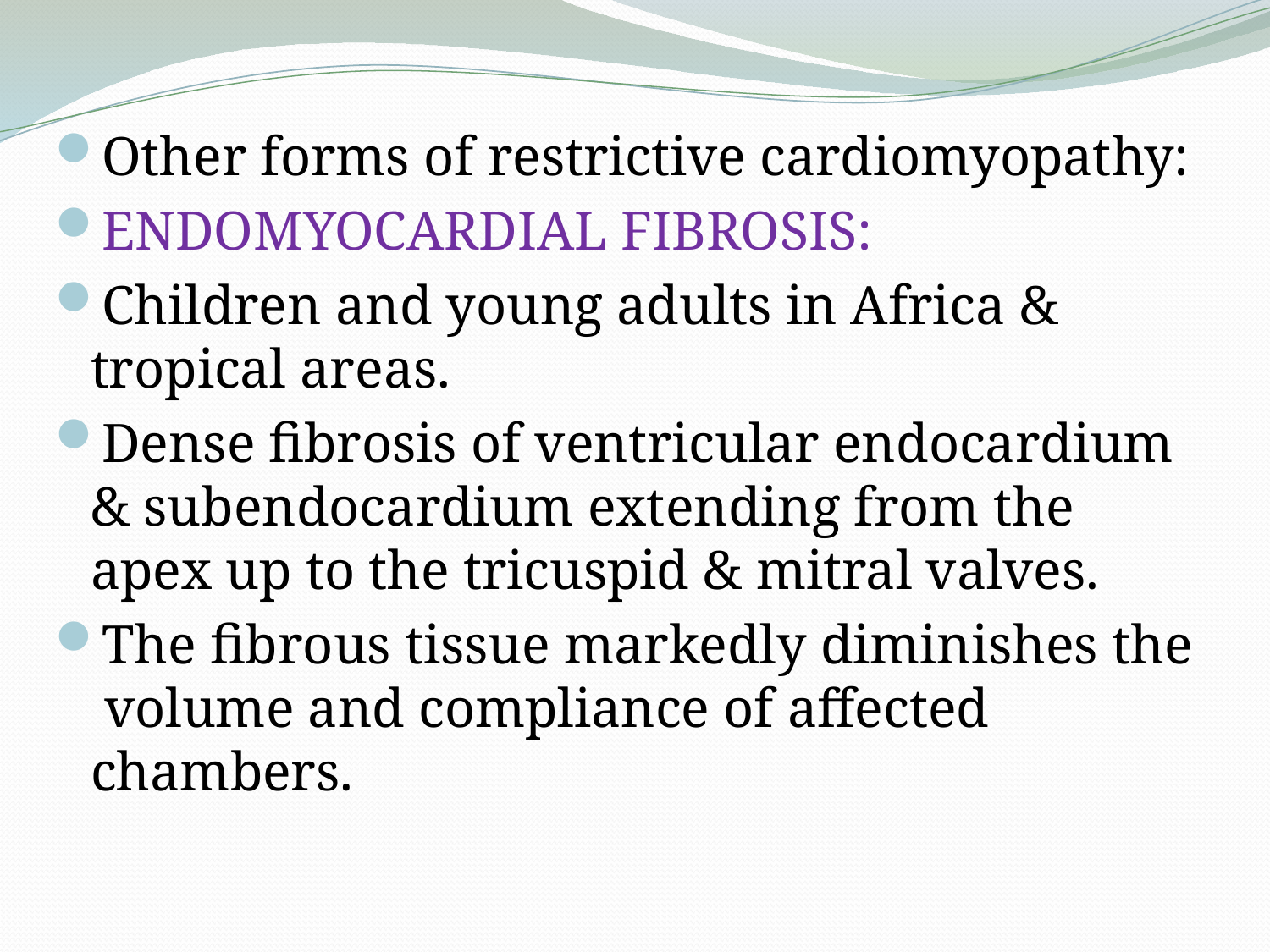

Other forms of restrictive cardiomyopathy:
ENDOMYOCARDIAL FIBROSIS:
Children and young adults in Africa & tropical areas.
Dense fibrosis of ventricular endocardium & subendocardium extending from the apex up to the tricuspid & mitral valves.
The fibrous tissue markedly diminishes the  volume and compliance of affected chambers.